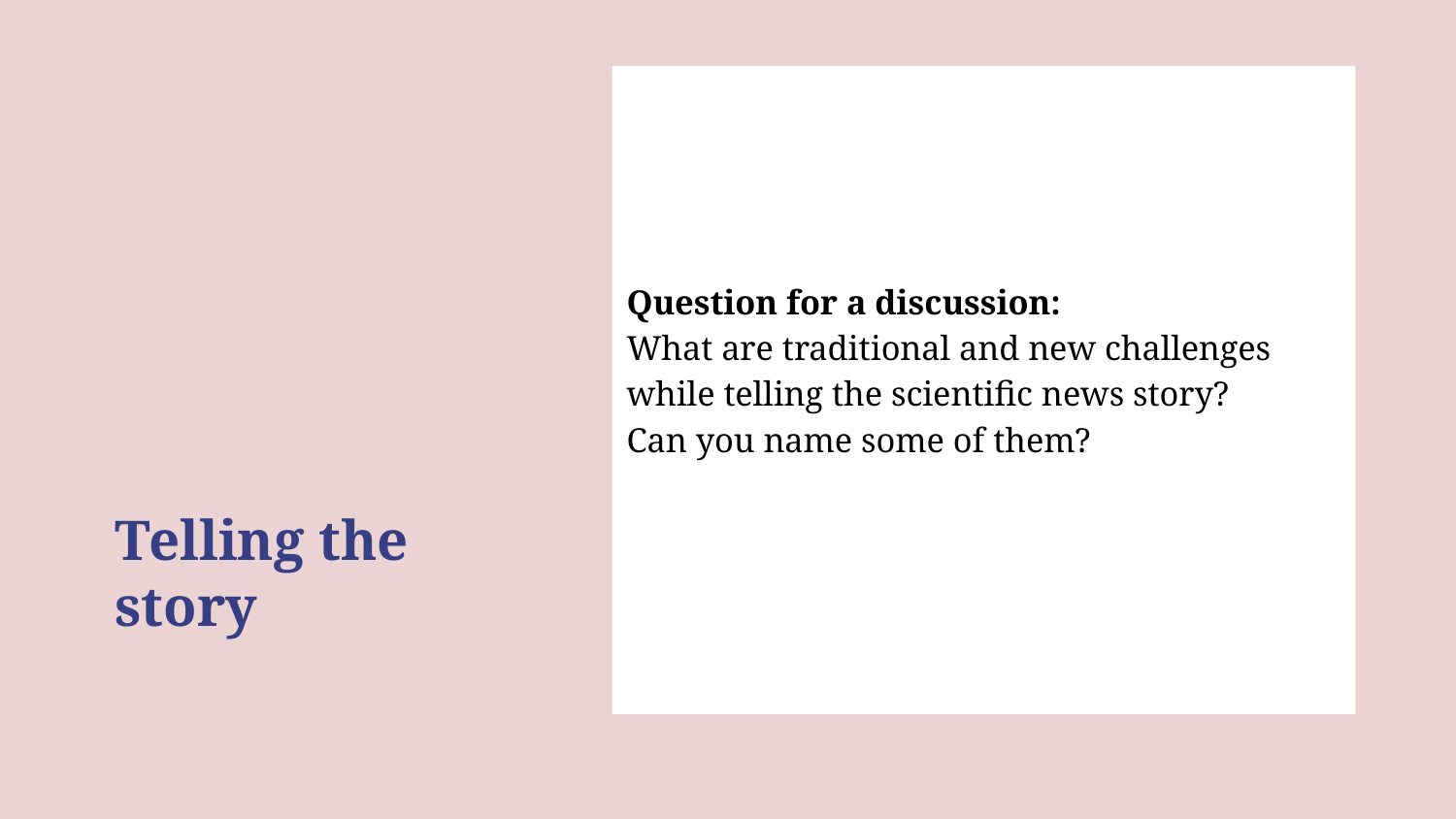

# Telling the story
Question for a discussion:
What are traditional and new challenges while telling the scientific news story?
Can you name some of them?